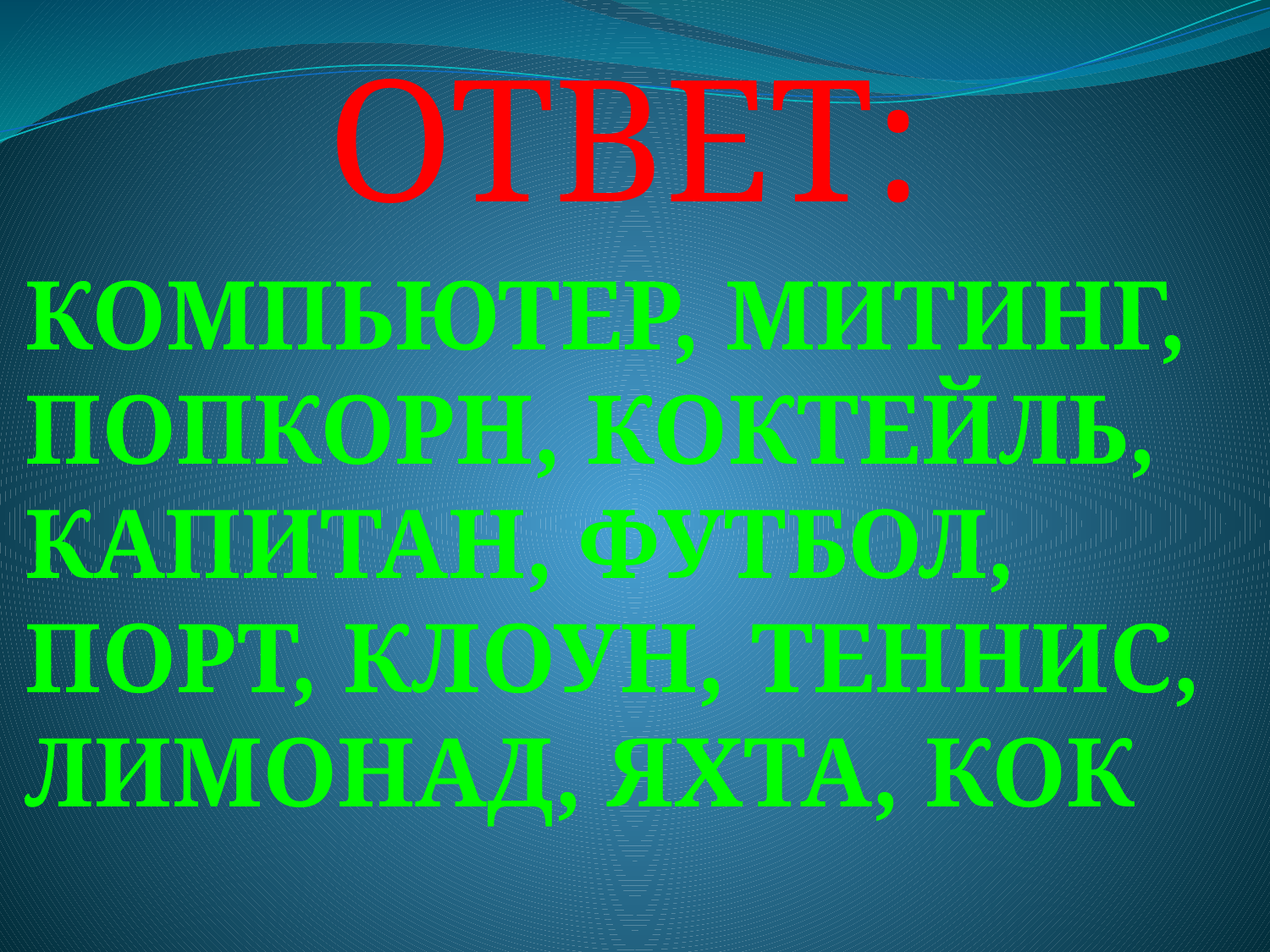

#
ОТВЕТ:
КОМПЬЮТЕР, МИТИНГ, ПОПКОРН, КОКТЕЙЛЬ, КАПИТАН, ФУТБОЛ, ПОРТ, КЛОУН, ТЕННИС, ЛИМОНАД, ЯХТА, КОК